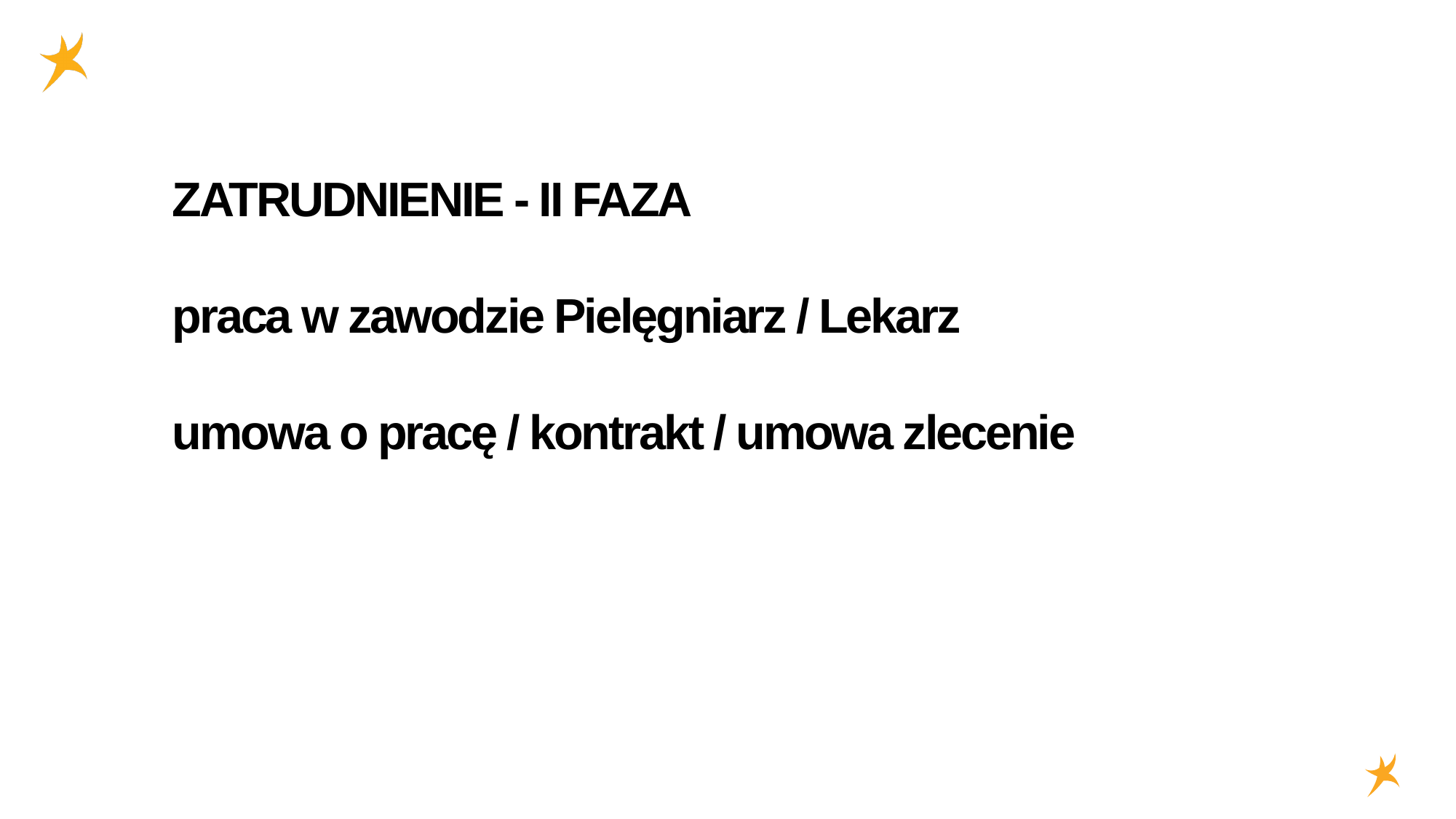

# ZATRUDNIENIE - II FAZA praca w zawodzie Pielęgniarz / Lekarz umowa o pracę / kontrakt / umowa zlecenie